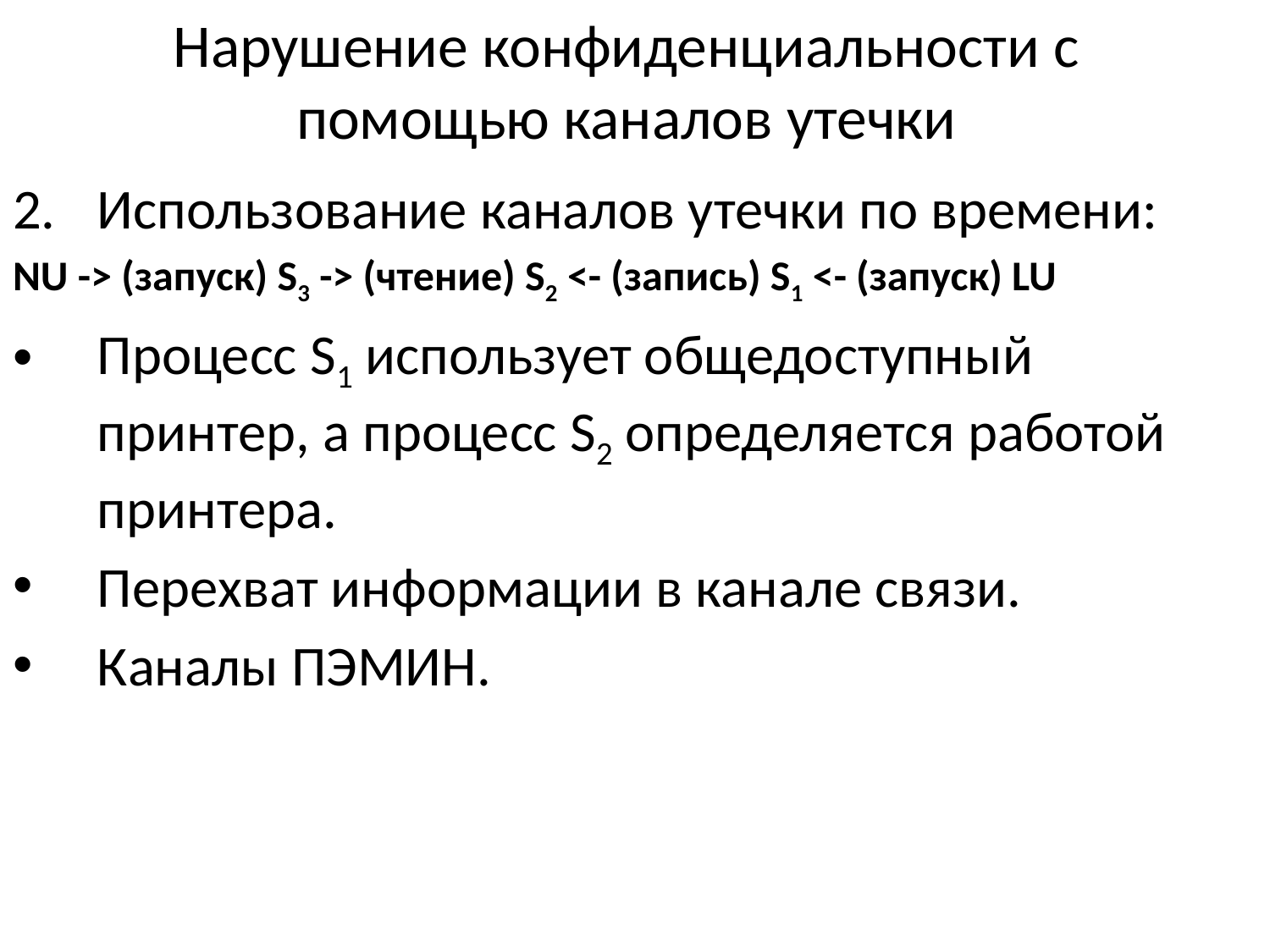

# Нарушение конфиденциальности с помощью каналов утечки
Использование каналов утечки по времени:
NU -> (запуск) S3 -> (чтение) S2 <- (запись) S1 <- (запуск) LU
Процесс S1 использует общедоступный принтер, а процесс S2 определяется работой принтера.
Перехват информации в канале связи.
Каналы ПЭМИН.